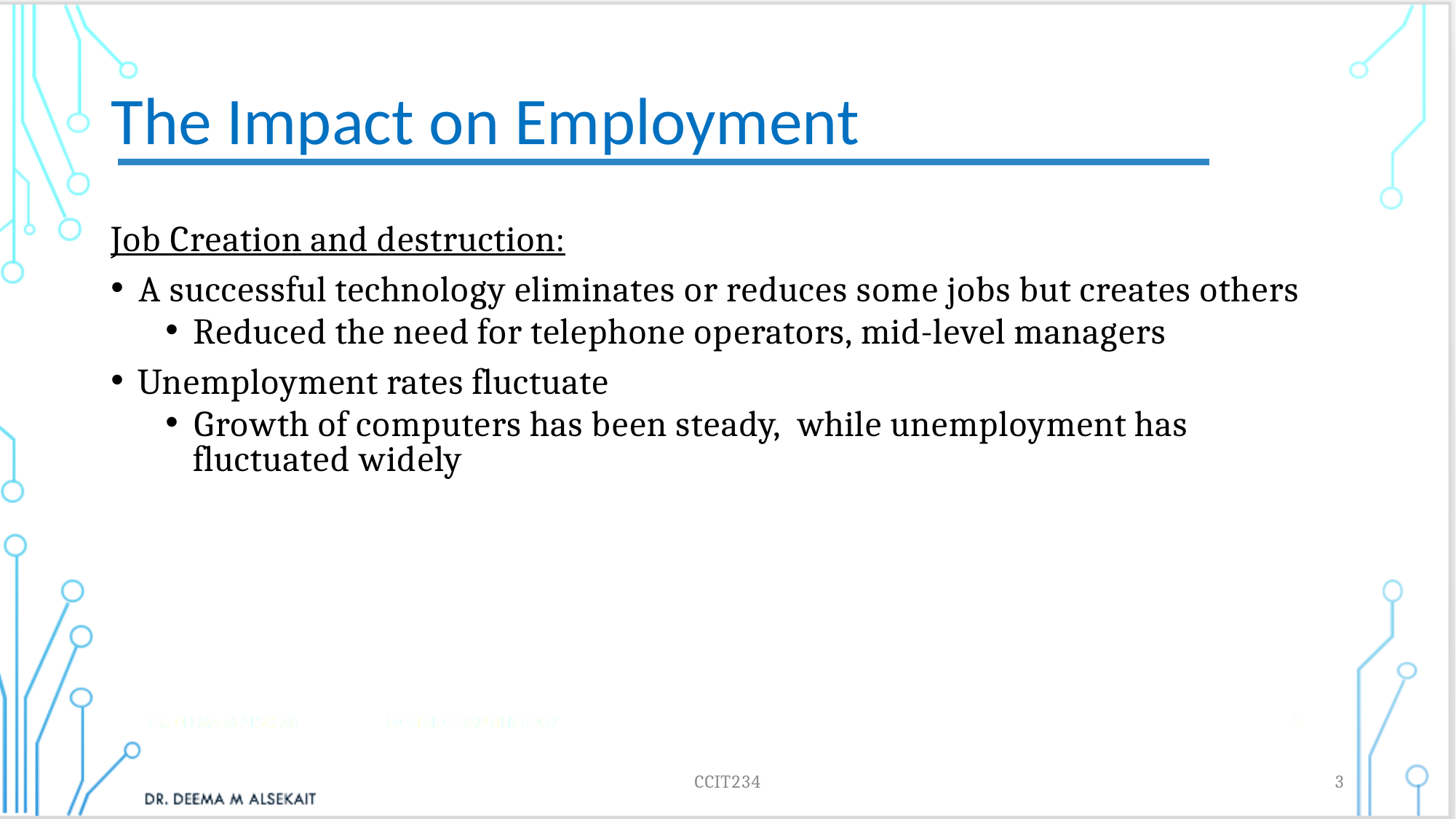

# The Impact on Employment
Job Creation and destruction:
A successful technology eliminates or reduces some jobs but creates others
Reduced the need for telephone operators, mid-level managers
Unemployment rates fluctuate
Growth of computers has been steady,  while unemployment has fluctuated widely

CCIT234
3